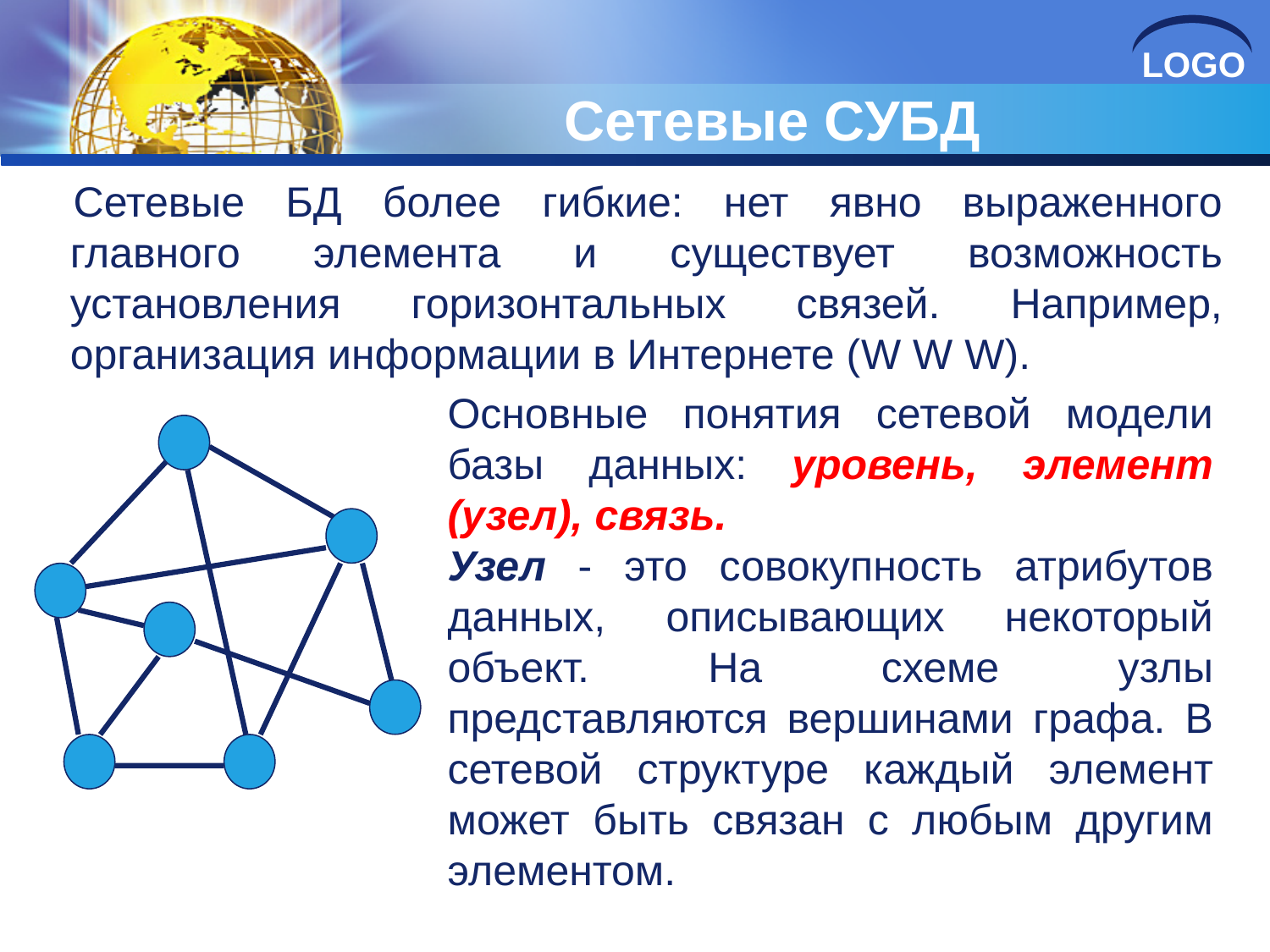

# Сетевые СУБД
Сетевые БД более гибкие: нет явно выраженного главного элемента и существует возможность установления горизонтальных связей. Например, организация информации в Интернете (W W W).
Основные понятия сетевой модели базы данных: уровень, элемент (узел), связь.
Узел - это совокупность атрибутов данных, описывающих некоторый объект. На схеме узлы представляются вершинами графа. В сетевой структуре каждый элемент может быть связан с любым другим элементом.